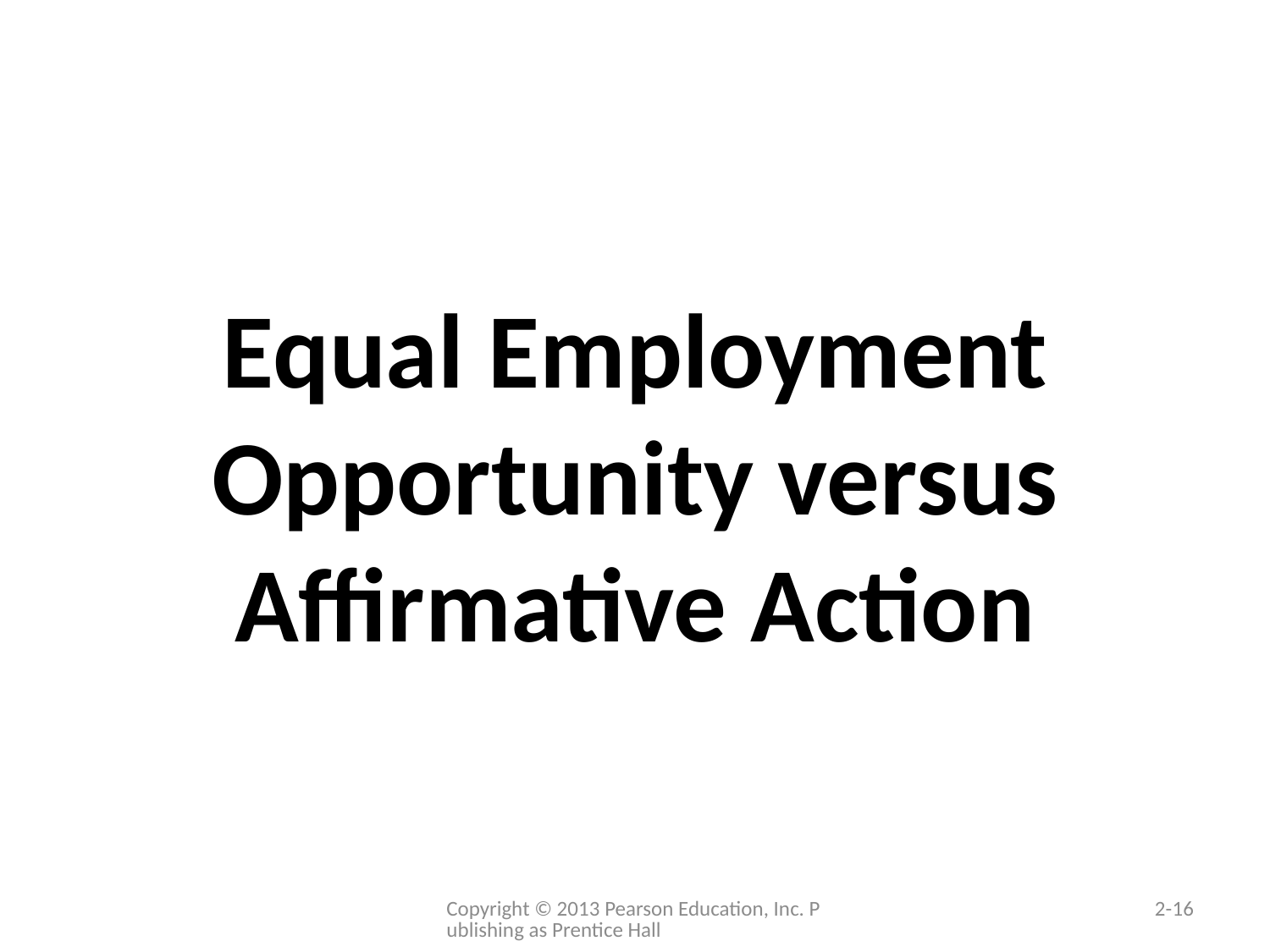

# Equal Employment Opportunity versus Affirmative Action
Copyright © 2013 Pearson Education, Inc. Publishing as Prentice Hall
2-16